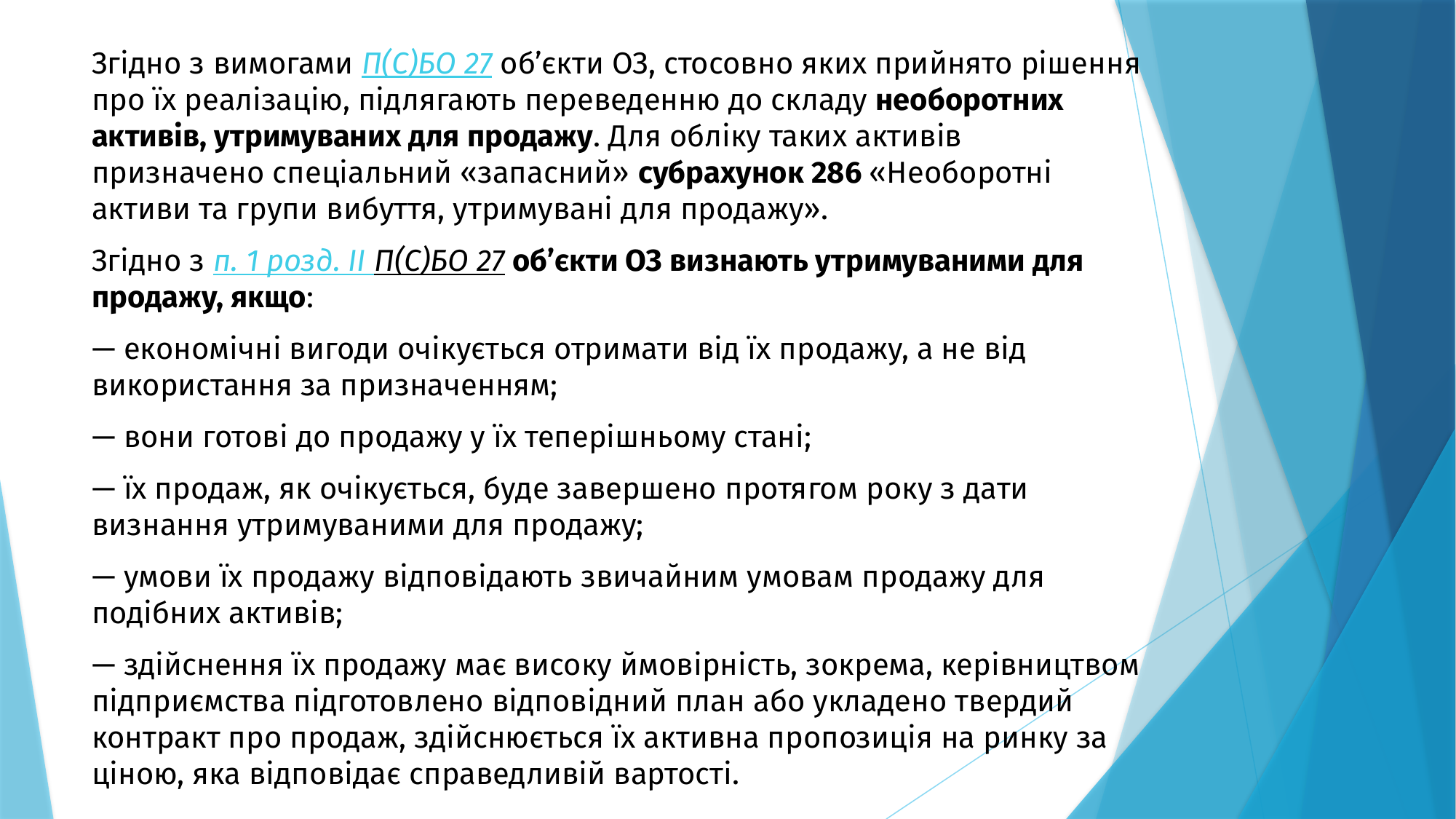

Згідно з вимогами П(С)БО 27 об’єкти ОЗ, стосовно яких прийнято рішення про їх реалізацію, підлягають переведенню до складу необоротних активів, утримуваних для продажу. Для обліку таких активів призначено спеціальний «запасний» субрахунок 286 «Необоротні активи та групи вибуття, утримувані для продажу».
Згідно з п. 1 розд. II П(С)БО 27 об’єкти ОЗ визнають утримуваними для продажу, якщо:
— економічні вигоди очікується отримати від їх продажу, а не від використання за призначенням;
— вони готові до продажу у їх теперішньому стані;
— їх продаж, як очікується, буде завершено протягом року з дати визнання утримуваними для продажу;
— умови їх продажу відповідають звичайним умовам продажу для подібних активів;
— здійснення їх продажу має високу ймовірність, зокрема, керівництвом підприємства підготовлено відповідний план або укладено твердий контракт про продаж, здійснюється їх активна пропозиція на ринку за ціною, яка відповідає справедливій вартості.